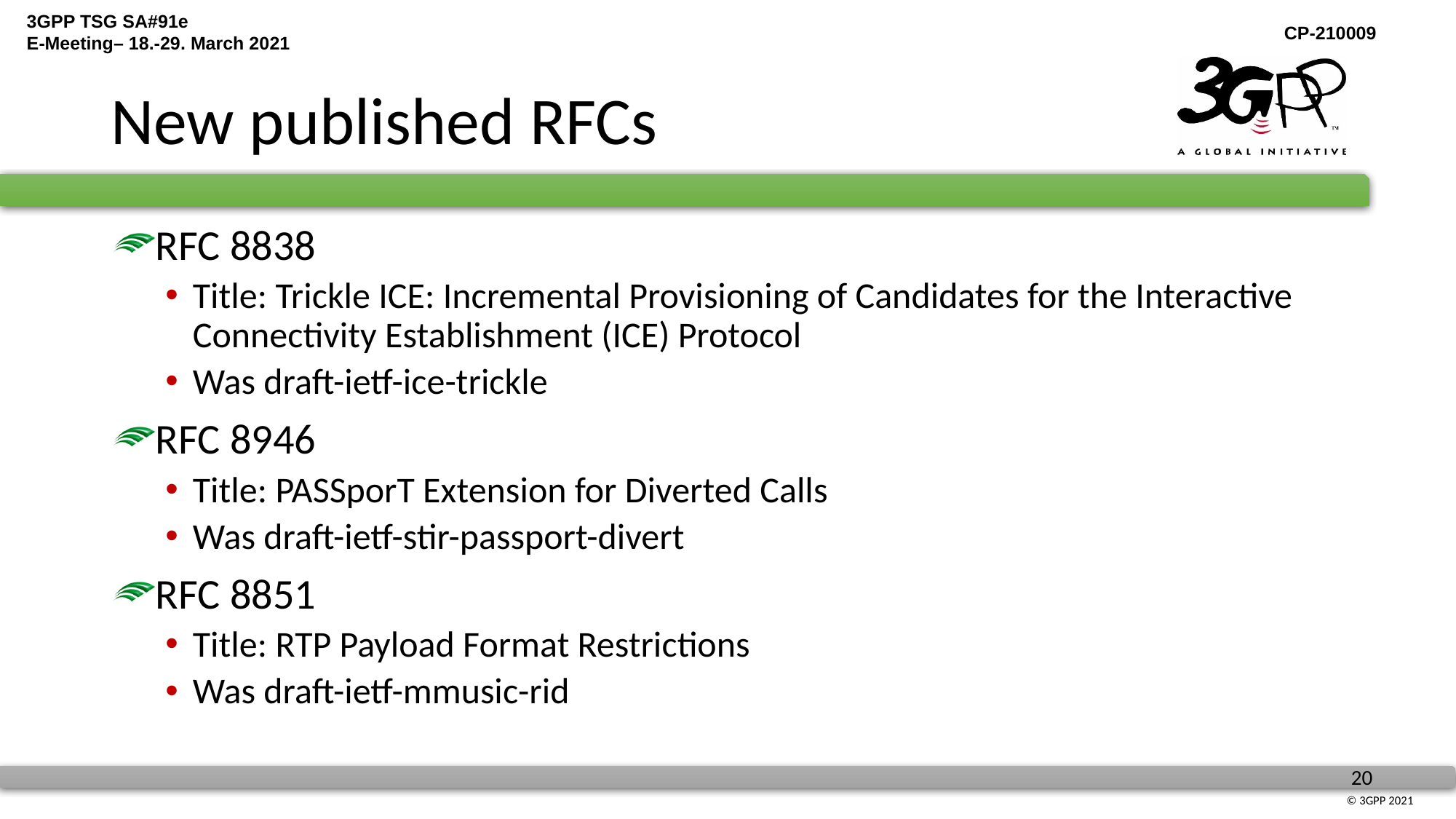

# New published RFCs
RFC 8838
Title: Trickle ICE: Incremental Provisioning of Candidates for the Interactive Connectivity Establishment (ICE) Protocol
Was draft-ietf-ice-trickle
RFC 8946
Title: PASSporT Extension for Diverted Calls
Was draft-ietf-stir-passport-divert
RFC 8851
Title: RTP Payload Format Restrictions
Was draft-ietf-mmusic-rid